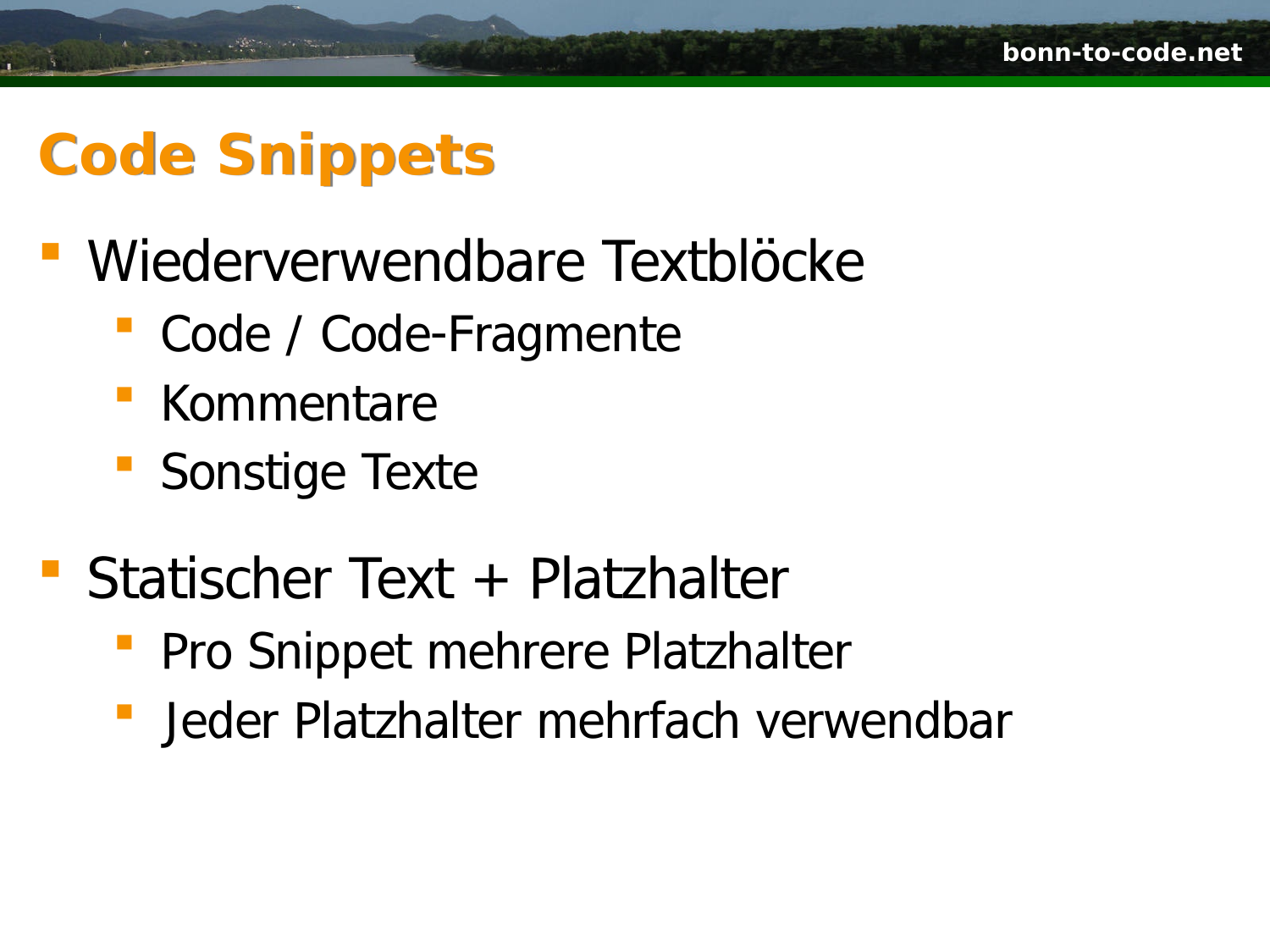

# Code Snippets
Wiederverwendbare Textblöcke
Code / Code-Fragmente
Kommentare
Sonstige Texte
Statischer Text + Platzhalter
Pro Snippet mehrere Platzhalter
Jeder Platzhalter mehrfach verwendbar